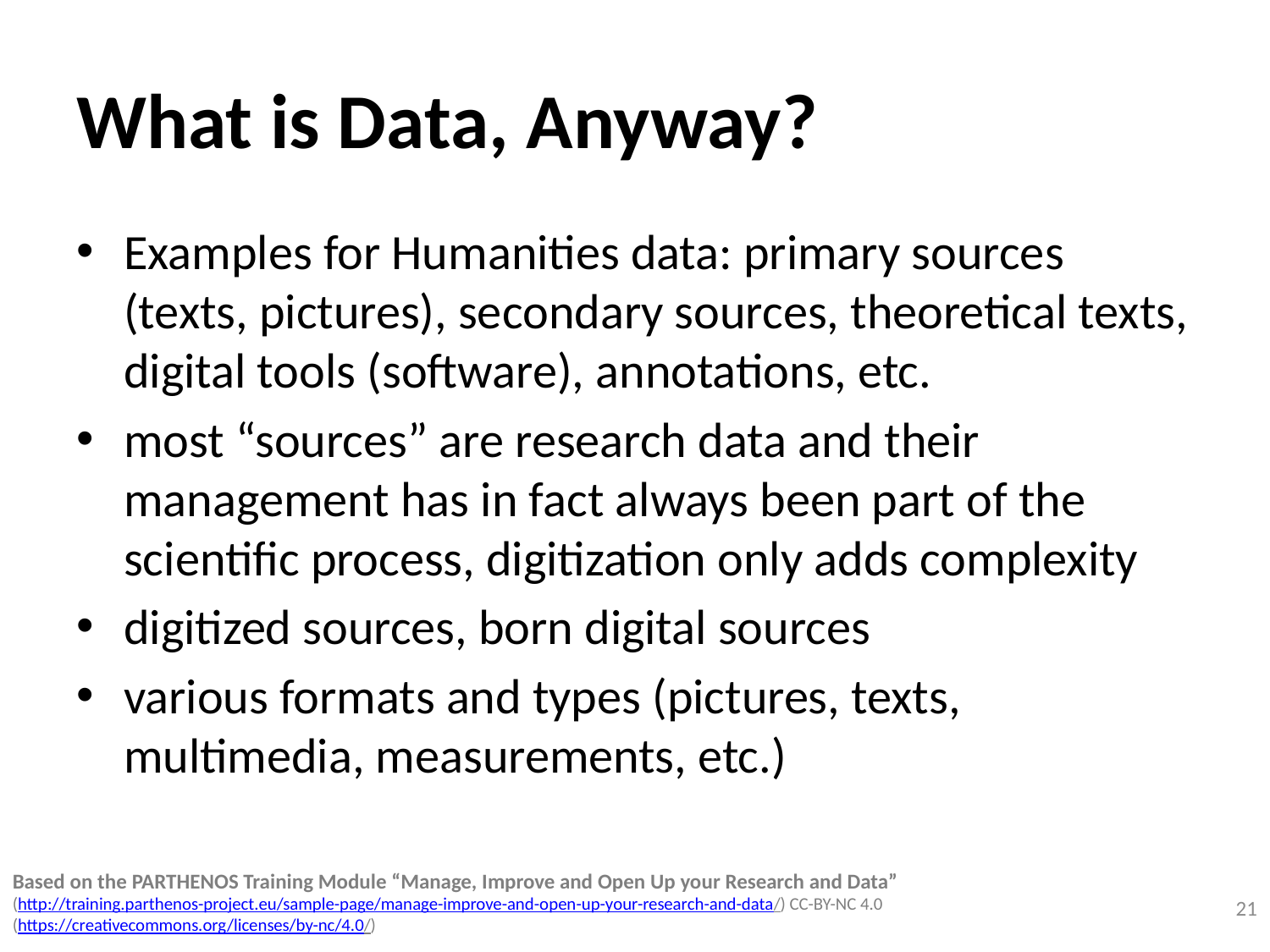

# What is Data, Anyway?
Examples for Humanities data: primary sources (texts, pictures), secondary sources, theoretical texts, digital tools (software), annotations, etc.
most “sources” are research data and their management has in fact always been part of the scientific process, digitization only adds complexity
digitized sources, born digital sources
various formats and types (pictures, texts, multimedia, measurements, etc.)

Based on the PARTHENOS Training Module “Manage, Improve and Open Up your Research and Data”
(http://training.parthenos-project.eu/sample-page/manage-improve-and-open-up-your-research-and-data/) CC-BY-NC 4.0
(https://creativecommons.org/licenses/by-nc/4.0/)
21